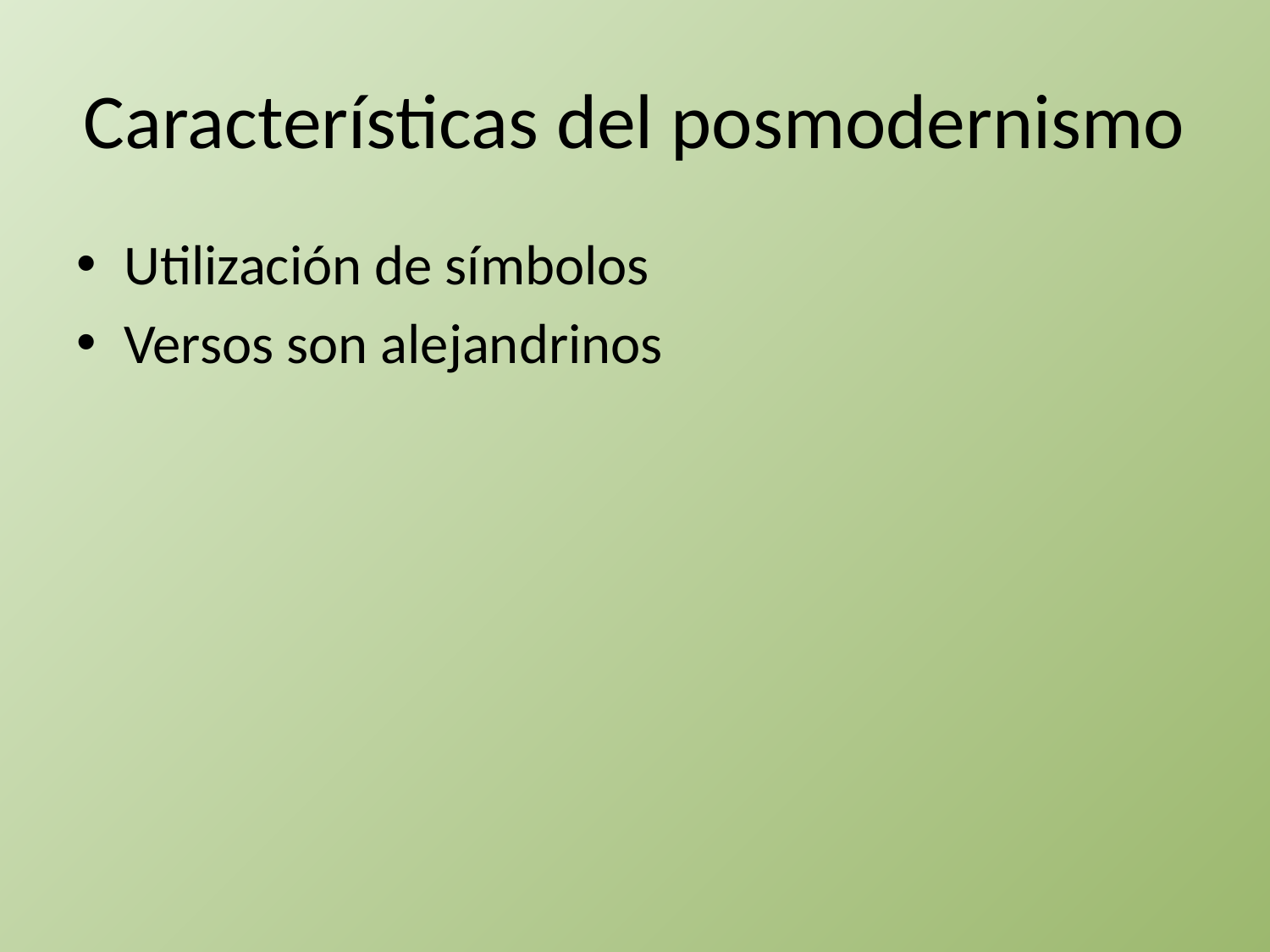

# Características del posmodernismo
Utilización de símbolos
Versos son alejandrinos